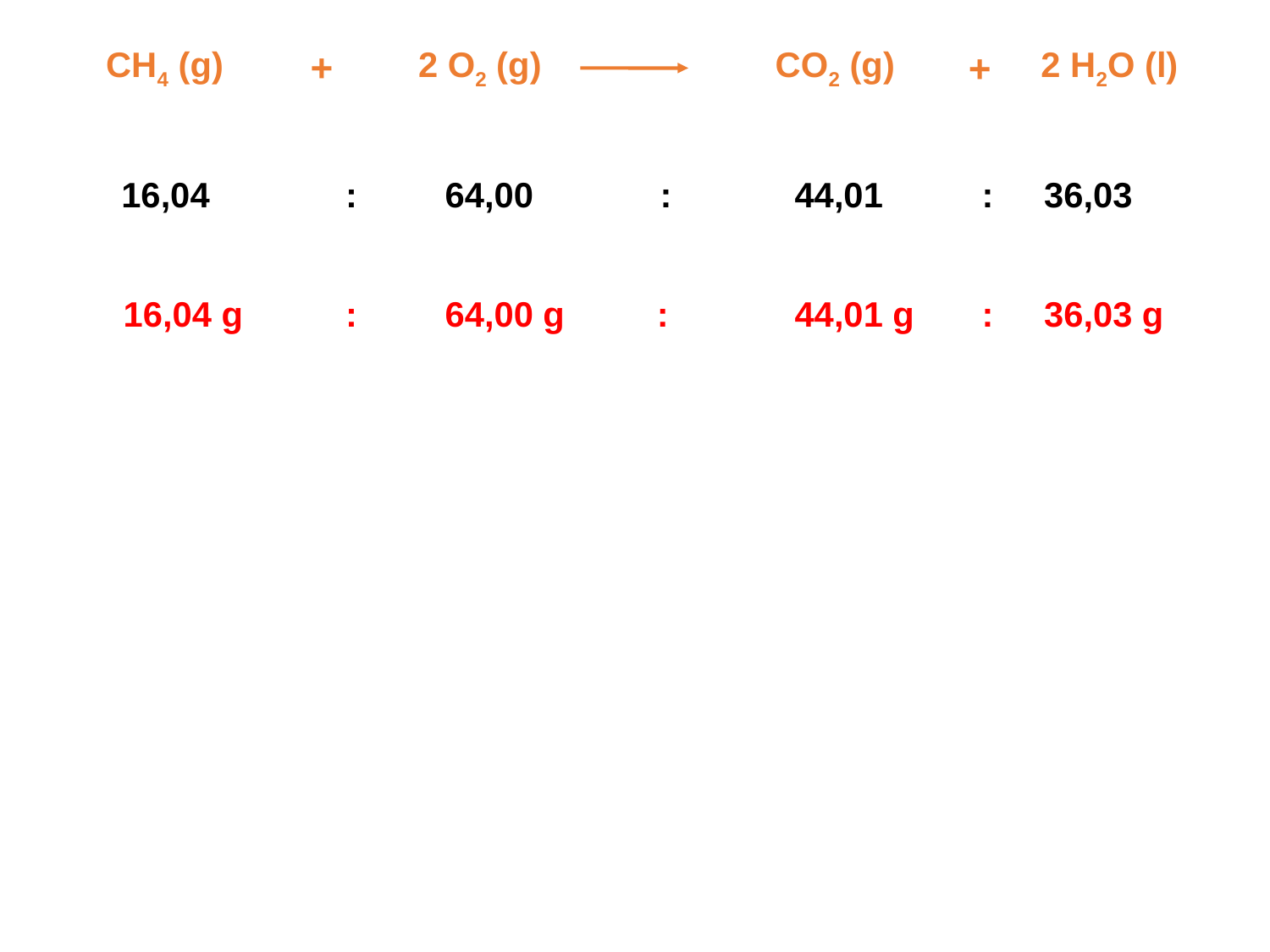

CH4 (g)                    2 O2 (g)                        CO2 (g)               2 H2O (l)
+
+

   CH4 (g)                    2 O2 (g)                        CO2 (g)             2 H2O (l)

   	16,04       	:      	64,00             :                          	44,01       	:    	36,03

    16,04 g          	:        	64,00 g       	:           	44,01 g     	:   	36,03 g